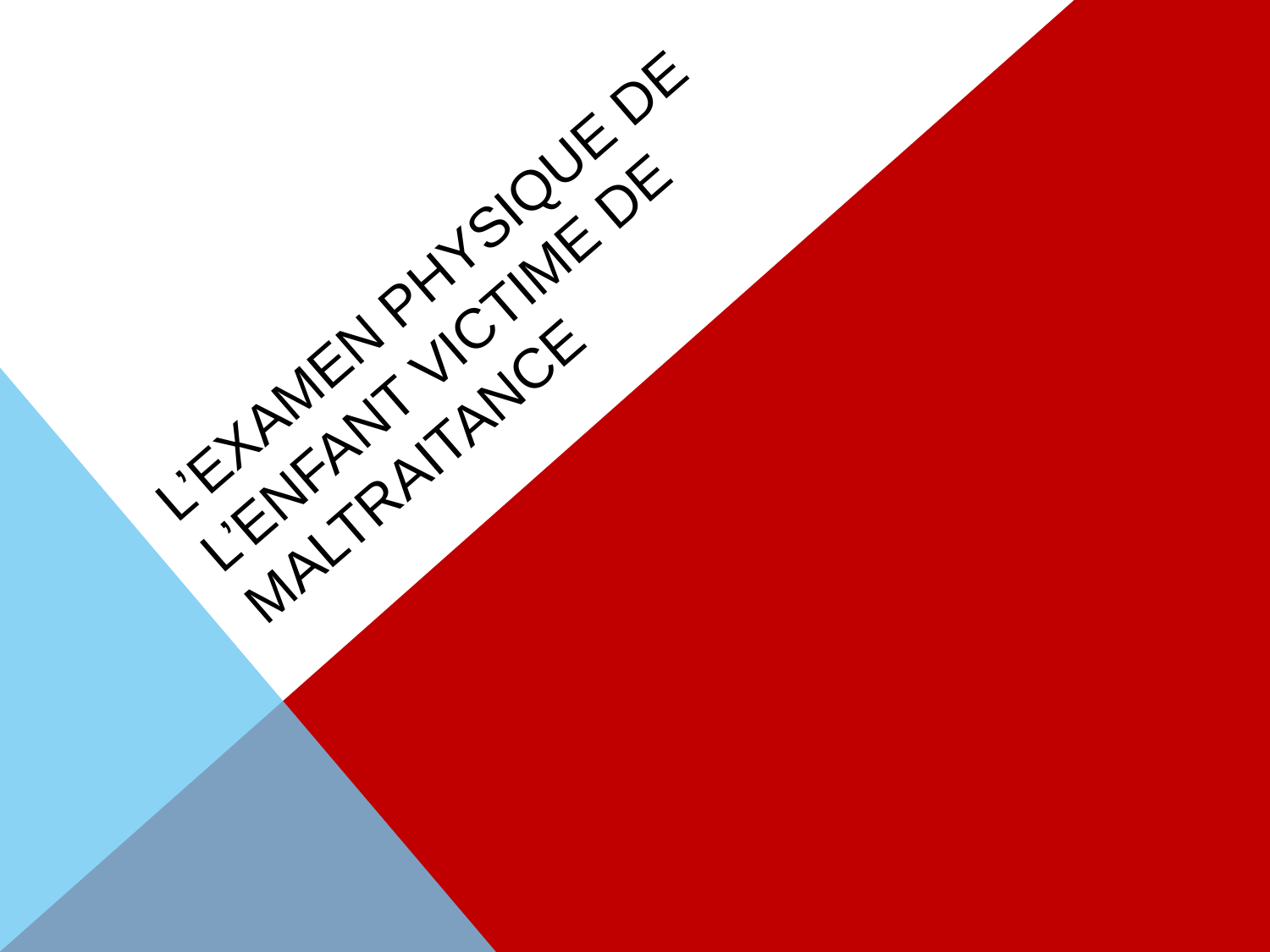

# L’examen physique de l’enfant victime de maltraitance